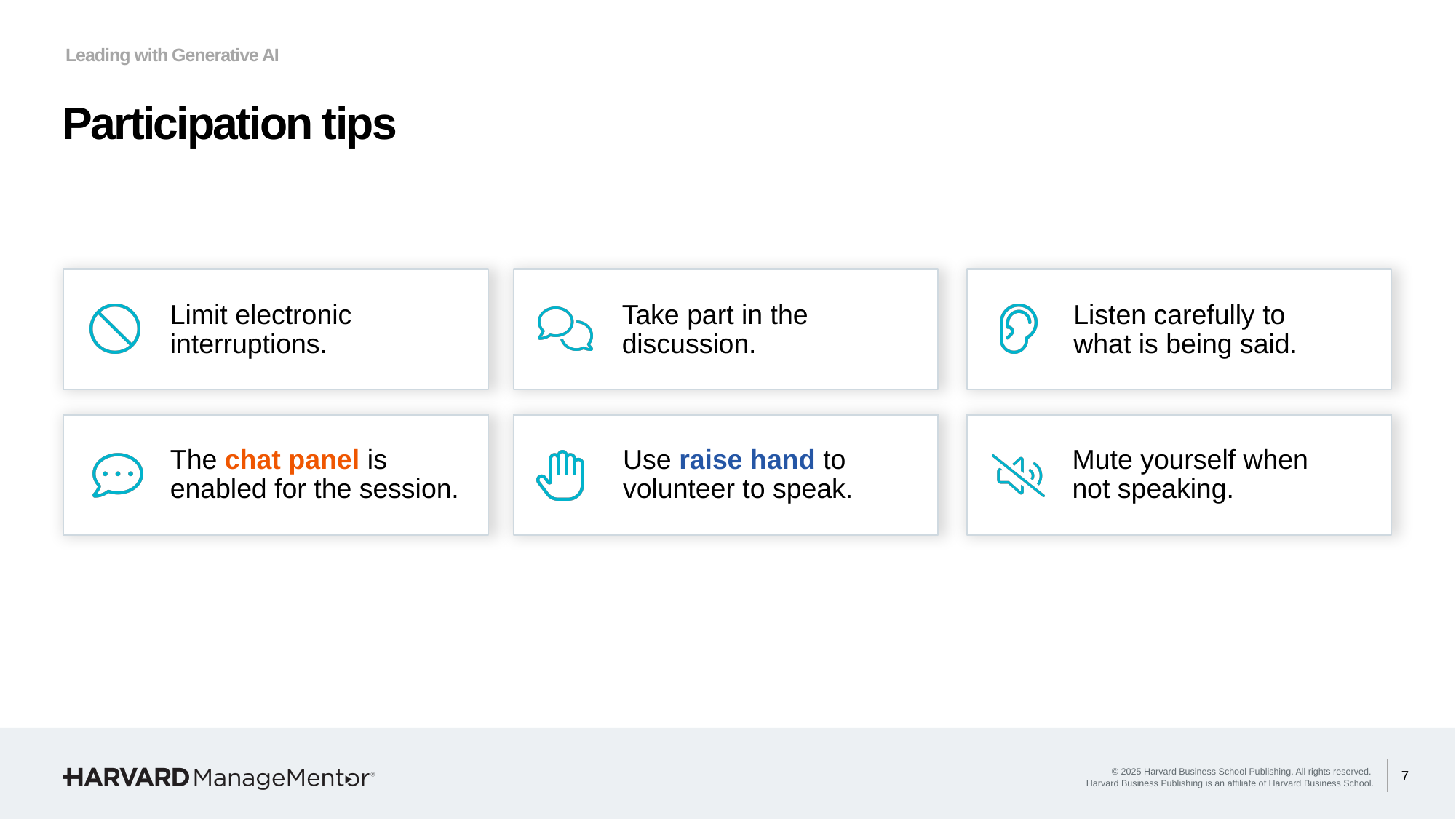

# Participation tips
Limit electronic interruptions.
Take part in the discussion.
Listen carefully to
what is being said.
The chat panel is enabled for the session.
Use raise hand to volunteer to speak.
Mute yourself when
not speaking.